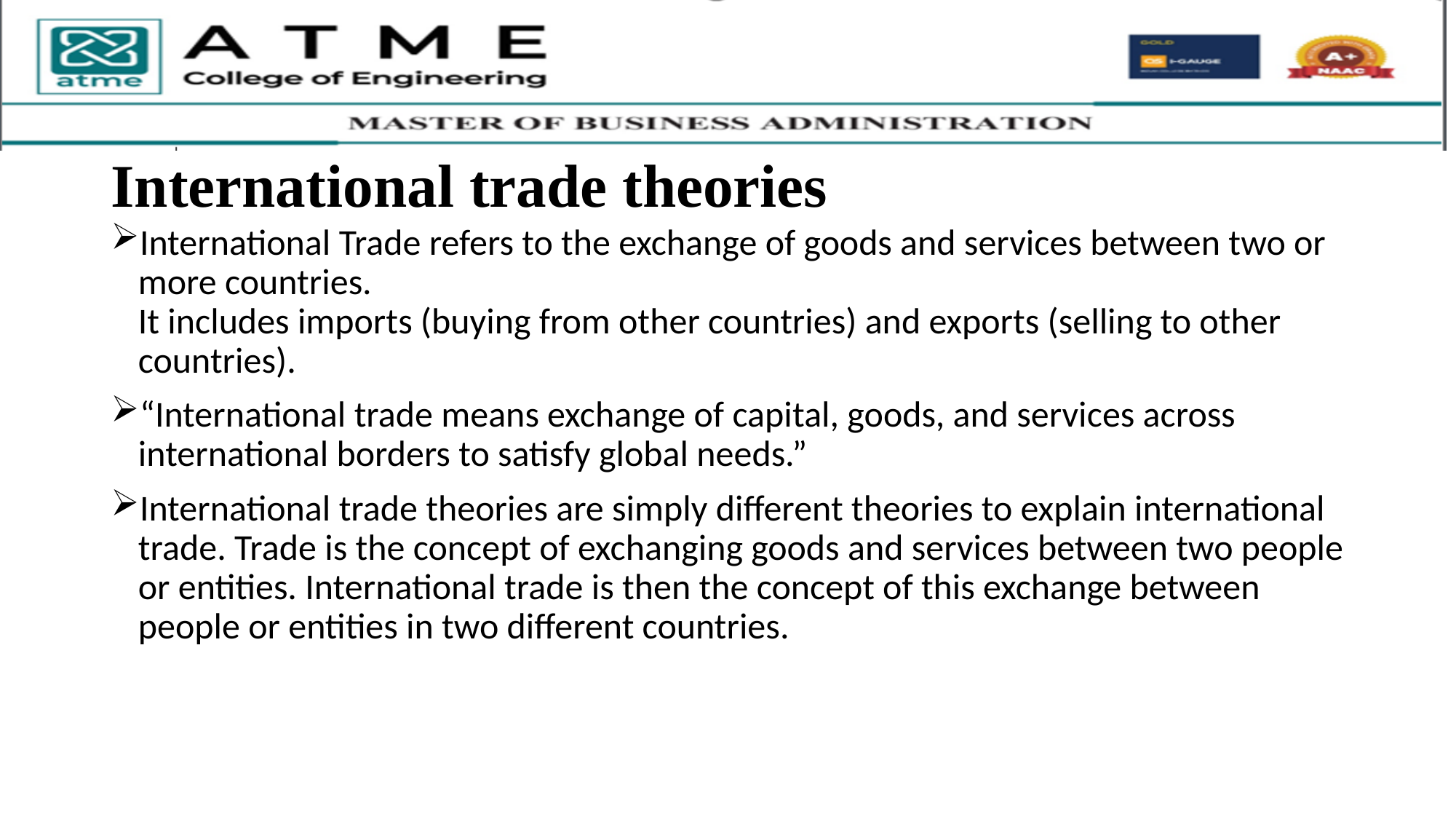

# International trade theories
International Trade refers to the exchange of goods and services between two or more countries.
It includes imports (buying from other countries) and exports (selling to other countries).
“International trade means exchange of capital, goods, and services across international borders to satisfy global needs.”
International trade theories are simply different theories to explain international trade. Trade is the concept of exchanging goods and services between two people or entities. International trade is then the concept of this exchange between people or entities in two different countries.